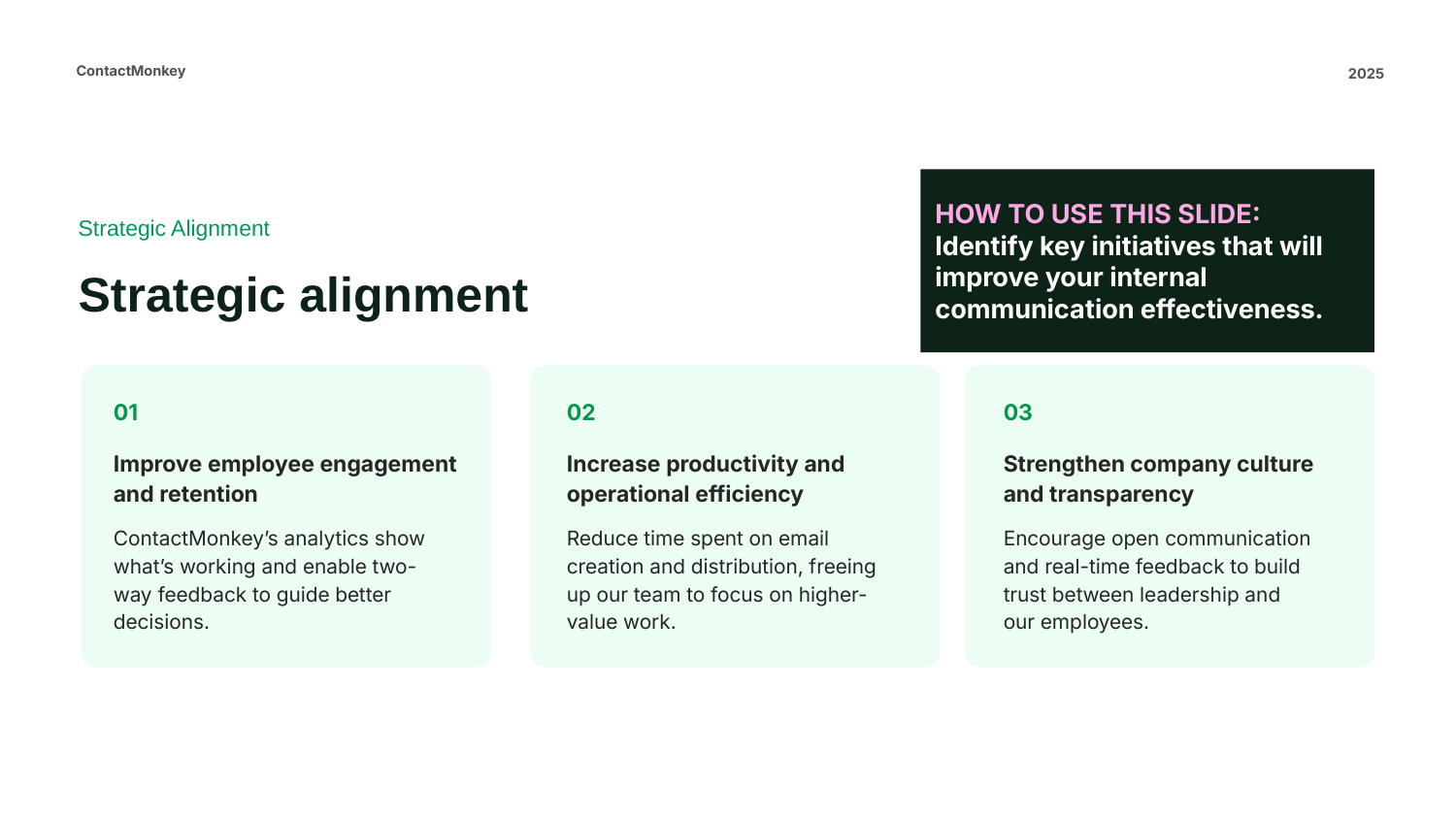

2025
HOW TO USE THIS SLIDE:
Identify key initiatives that will improve your internal communication effectiveness.
Strategic Alignment
# Strategic alignment

01
02
03
Improve employee engagement and retention
Increase productivity and operational efficiency
Strengthen company culture and transparency
ContactMonkey’s analytics show what’s working and enable two-way feedback to guide better decisions.
Reduce time spent on email creation and distribution, freeing up our team to focus on higher-value work.
Encourage open communication and real-time feedback to build trust between leadership and our employees.